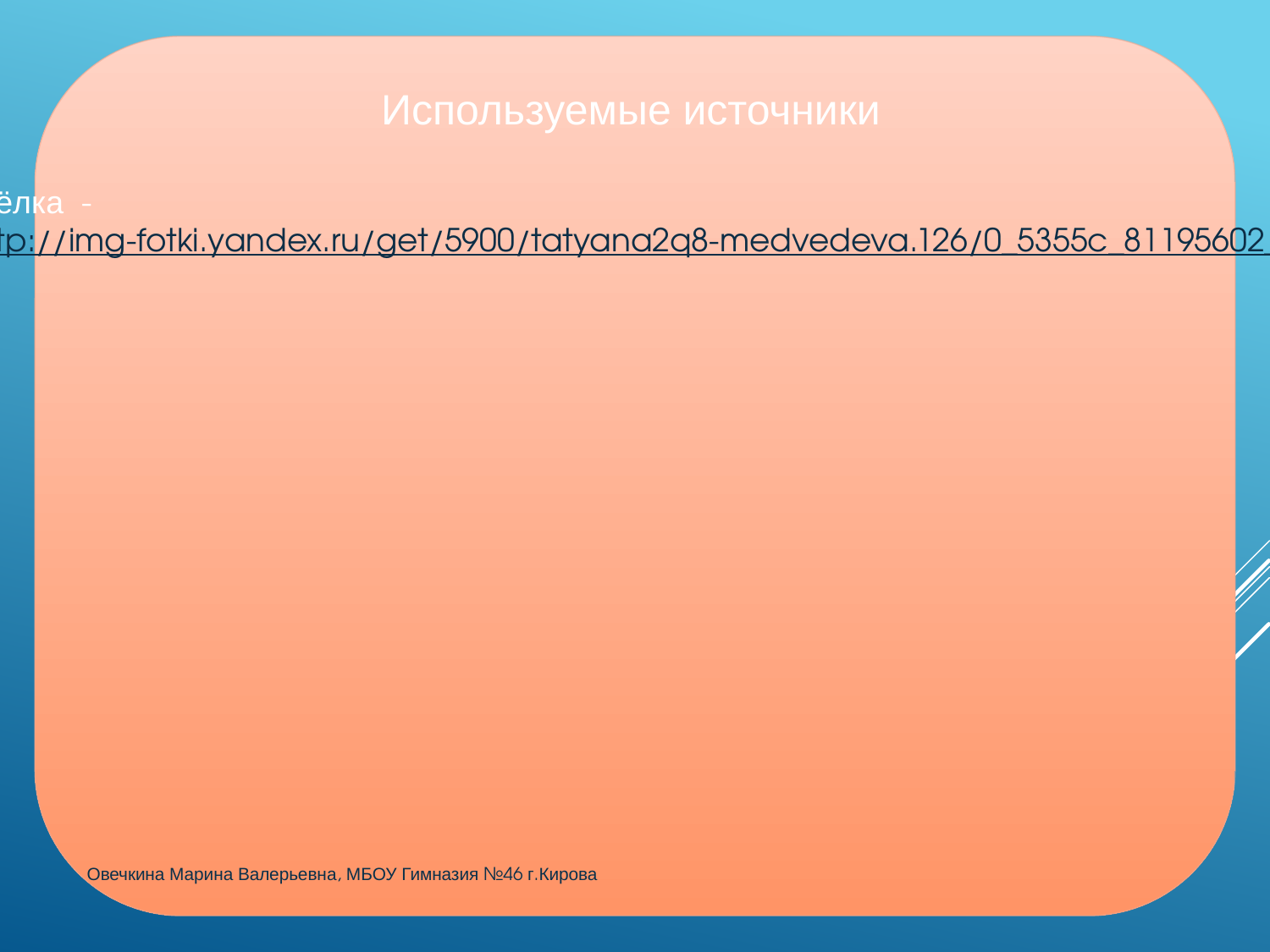

Используемые источники
Пчёлка  -
 http://img-fotki.yandex.ru/get/5900/tatyana2q8-medvedeva.126/0_5355c_81195602_S.jpg
Овечкина Марина Валерьевна, МБОУ Гимназия №46 г.Кирова